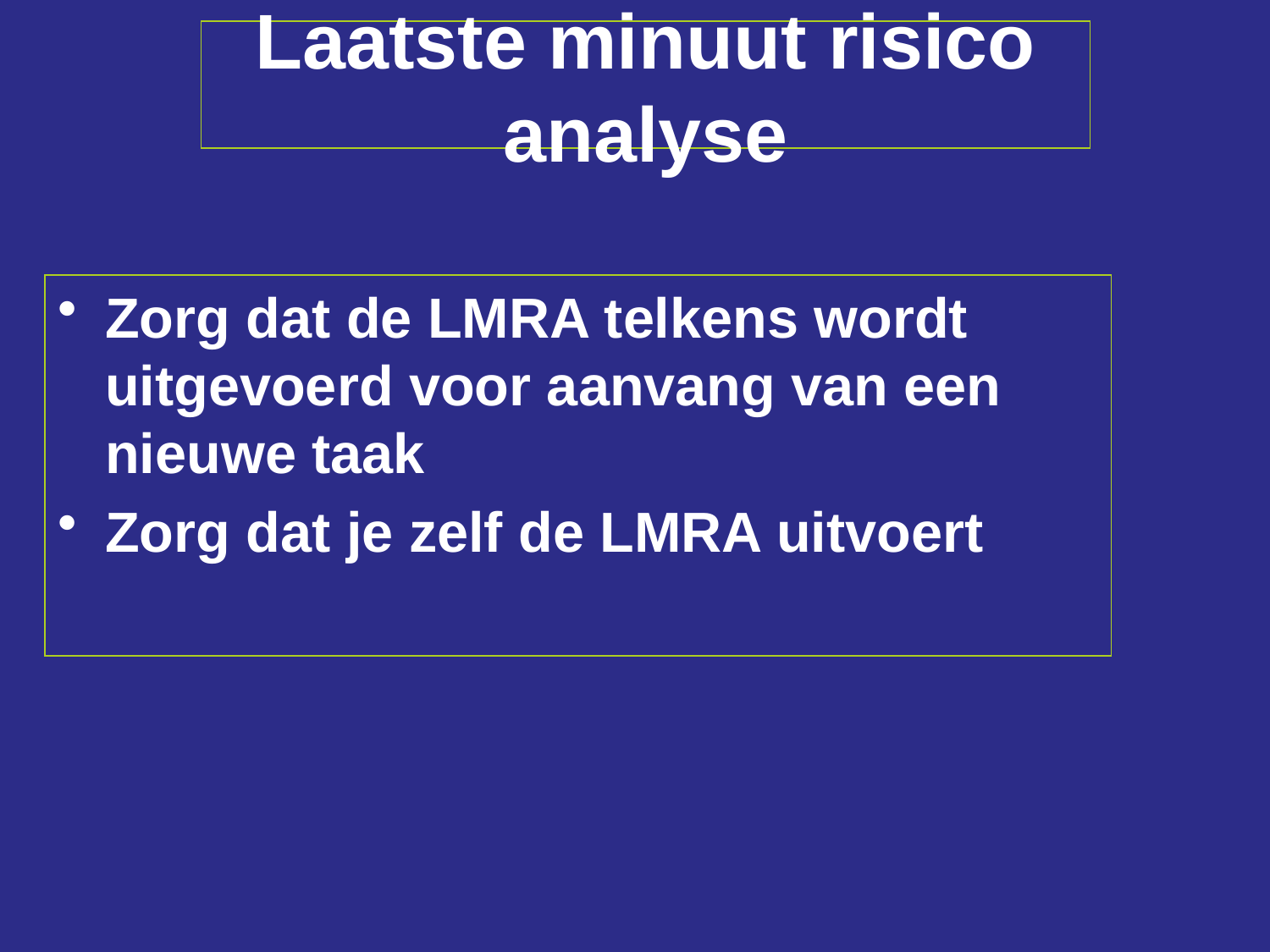

# Laatste minuut risico analyse
Zorg dat de LMRA telkens wordt uitgevoerd voor aanvang van een nieuwe taak
Zorg dat je zelf de LMRA uitvoert